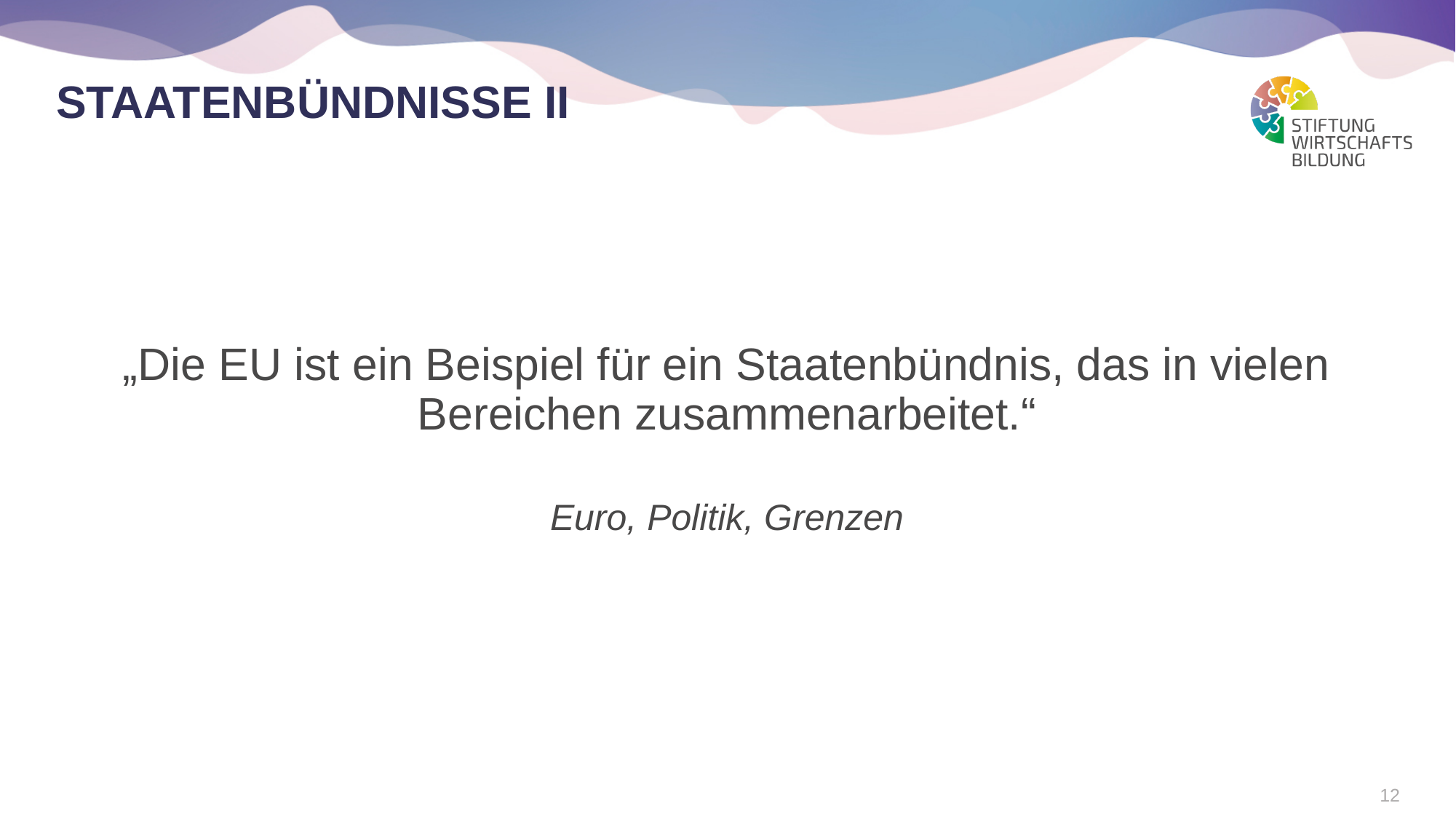

# Staatenbündnisse II

„Die EU ist ein Beispiel für ein Staatenbündnis, das in vielen Bereichen zusammenarbeitet.“

Euro, Politik, Grenzen
12